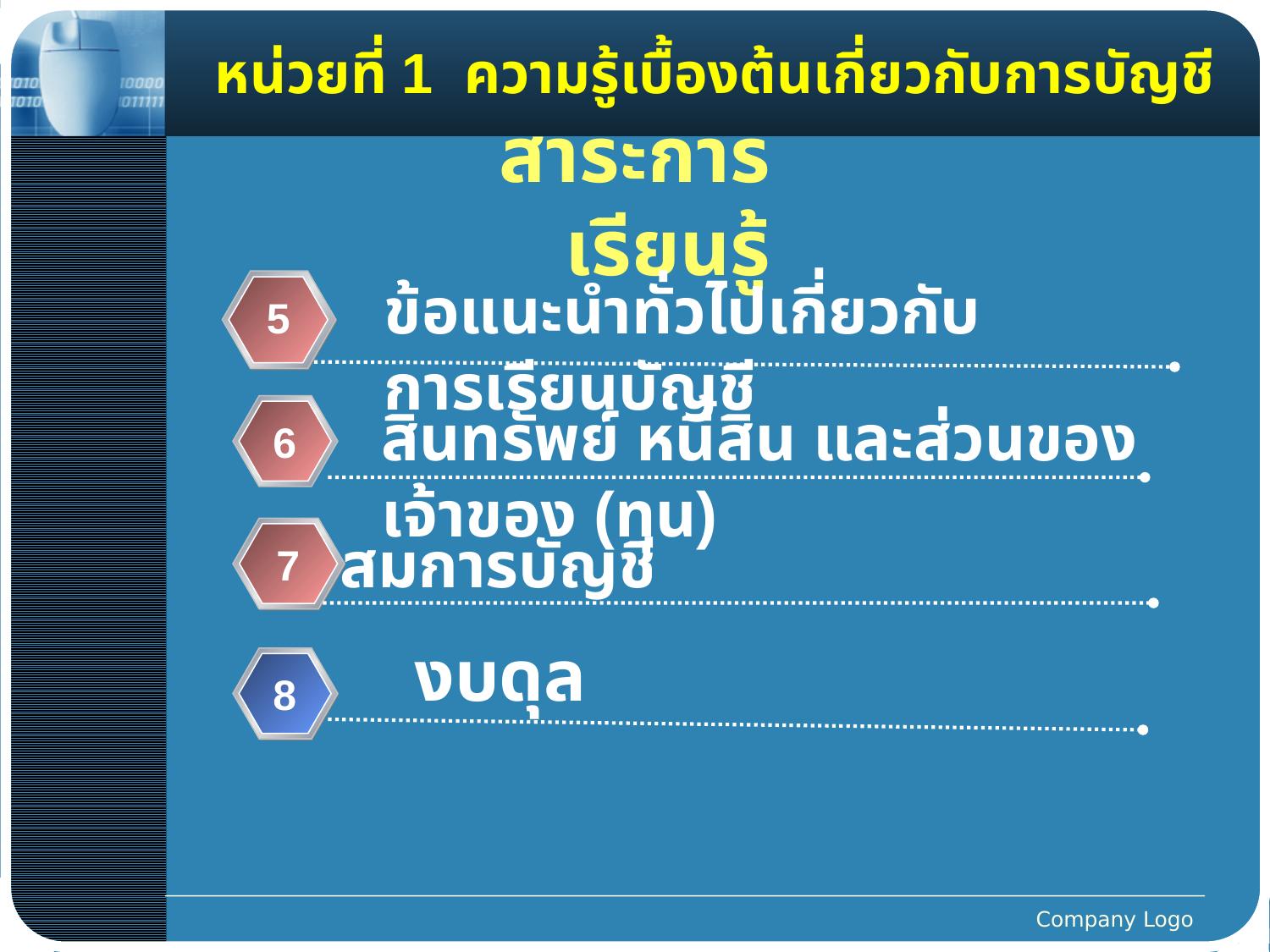

หน่วยที่ 1  ความรู้เบื้องต้นเกี่ยวกับการบัญชี
# สาระการเรียนรู้
ข้อแนะนำทั่วไปเกี่ยวกับการเรียนบัญชี

5

สินทรัพย์ หนี้สิน และส่วนของเจ้าของ (ทุน)

6

สมการบัญชี
7

งบดุล

8

Company Logo